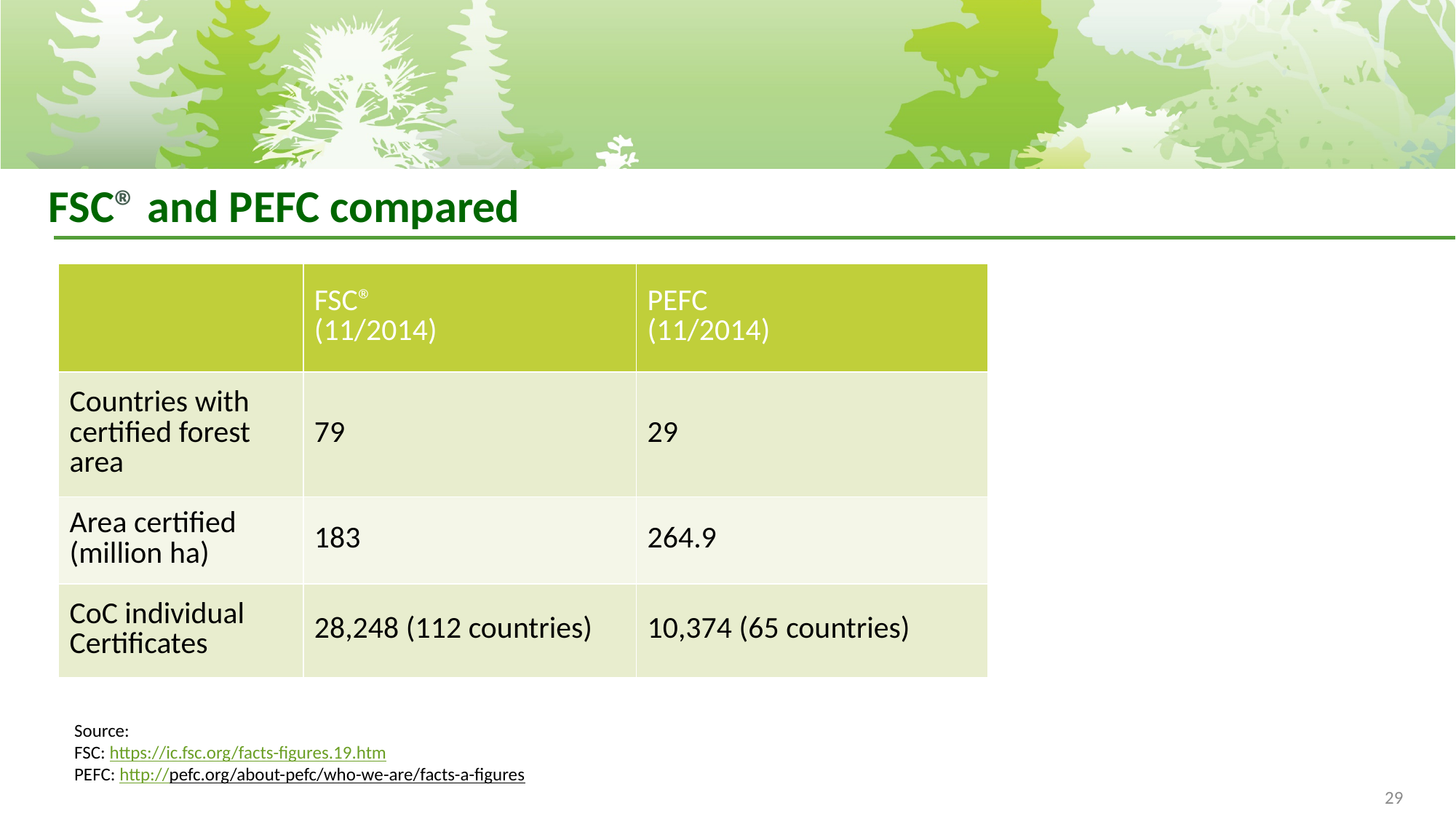

# FSC® and PEFC compared
|  | FSC® (11/2014) | PEFC (11/2014) |
| --- | --- | --- |
| Countries with certified forest area | 79 | 29 |
| Area certified (million ha) | 183 | 264.9 |
| CoC individual Certificates | 28,248 (112 countries) | 10,374 (65 countries) |
Source:
FSC: https://ic.fsc.org/facts-figures.19.htm
PEFC: http://pefc.org/about-pefc/who-we-are/facts-a-figures
29